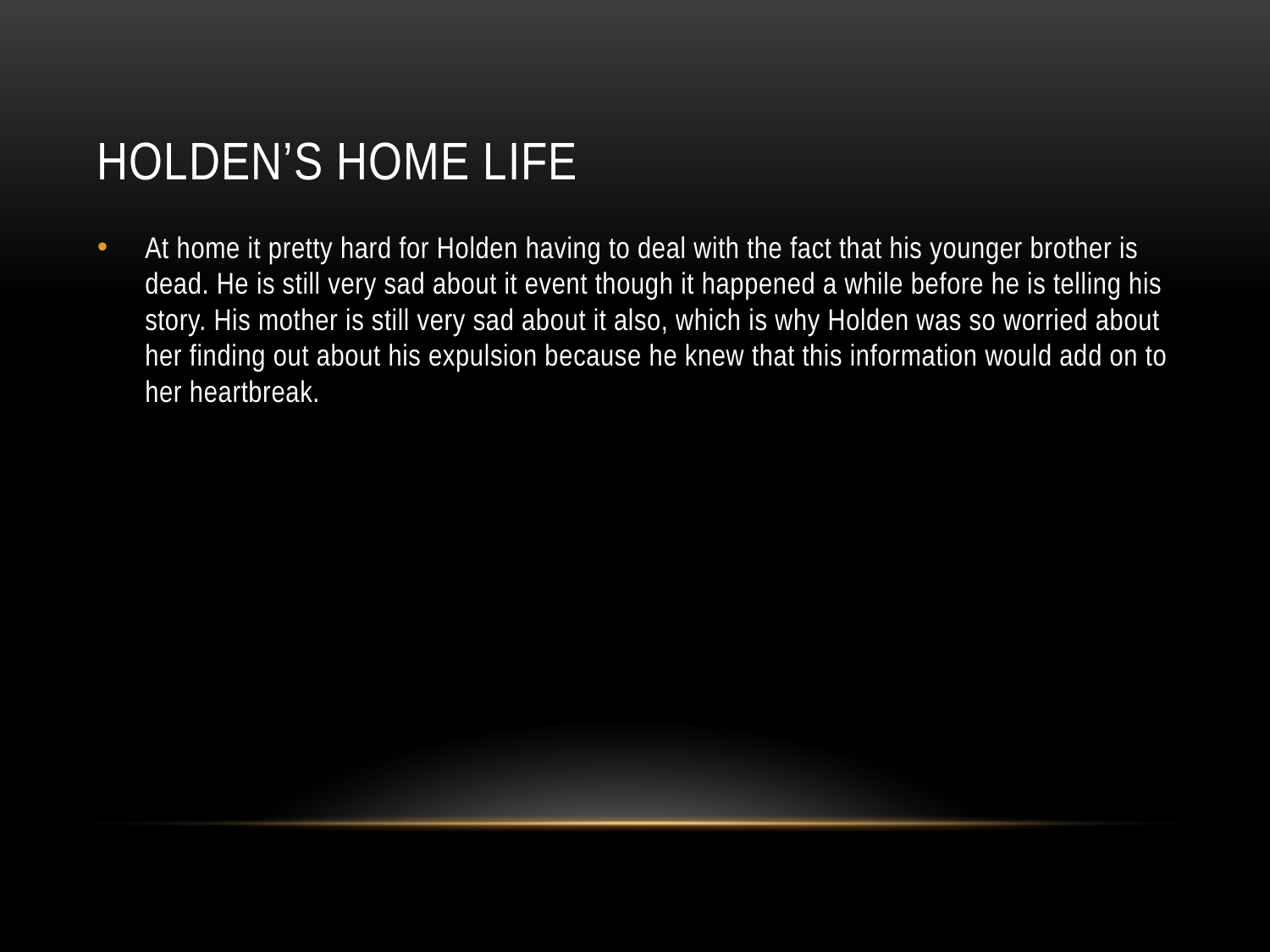

# Holden’s home life
At home it pretty hard for Holden having to deal with the fact that his younger brother is dead. He is still very sad about it event though it happened a while before he is telling his story. His mother is still very sad about it also, which is why Holden was so worried about her finding out about his expulsion because he knew that this information would add on to her heartbreak.